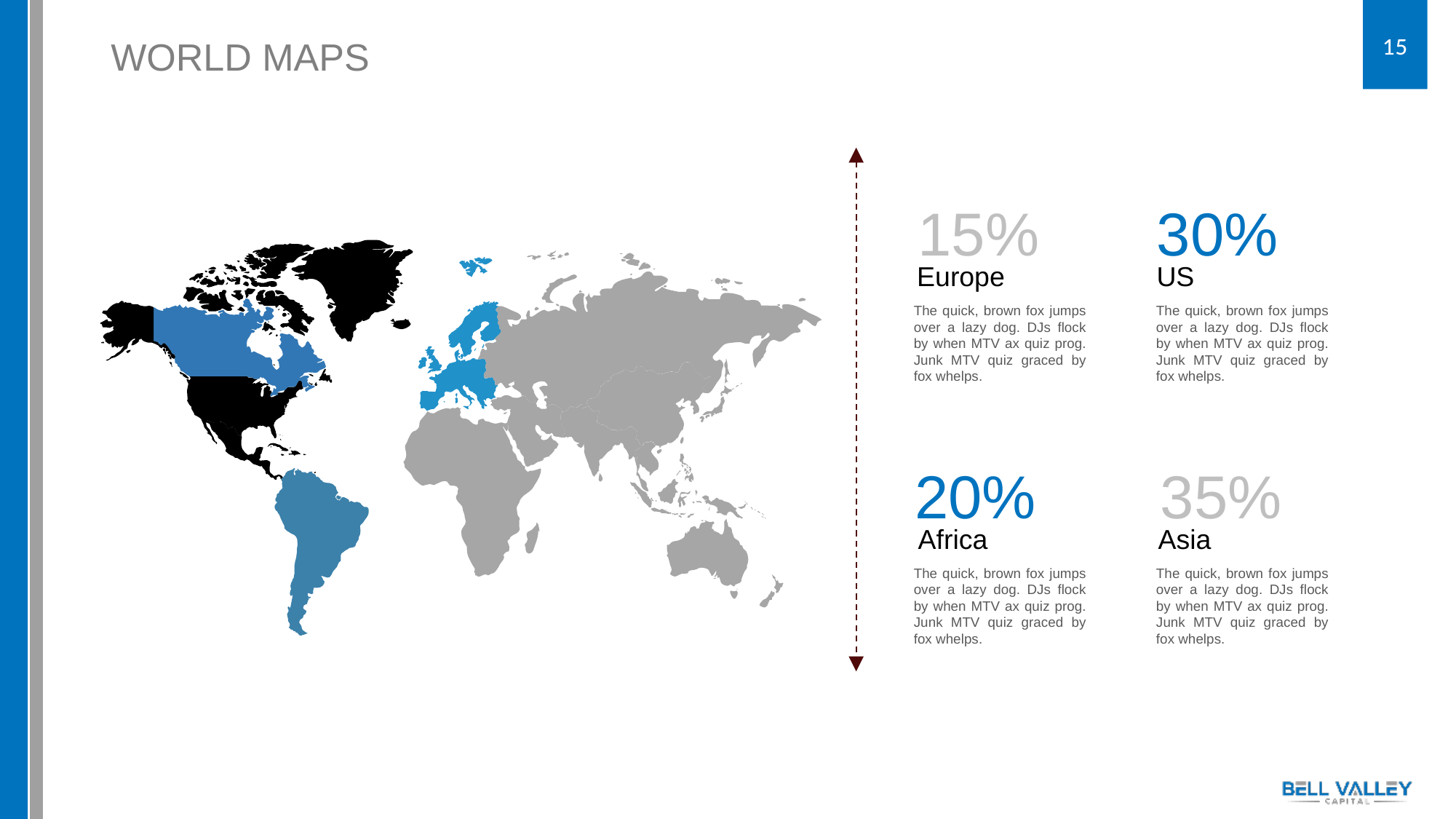

15
# World maps
15%
30%

Europe
US

The quick, brown fox jumps over a lazy dog. DJs flock by when MTV ax quiz prog. Junk MTV quiz graced by fox whelps.
The quick, brown fox jumps over a lazy dog. DJs flock by when MTV ax quiz prog. Junk MTV quiz graced by fox whelps.

20%
35%

Africa
Asia
The quick, brown fox jumps over a lazy dog. DJs flock by when MTV ax quiz prog. Junk MTV quiz graced by fox whelps.
The quick, brown fox jumps over a lazy dog. DJs flock by when MTV ax quiz prog. Junk MTV quiz graced by fox whelps.